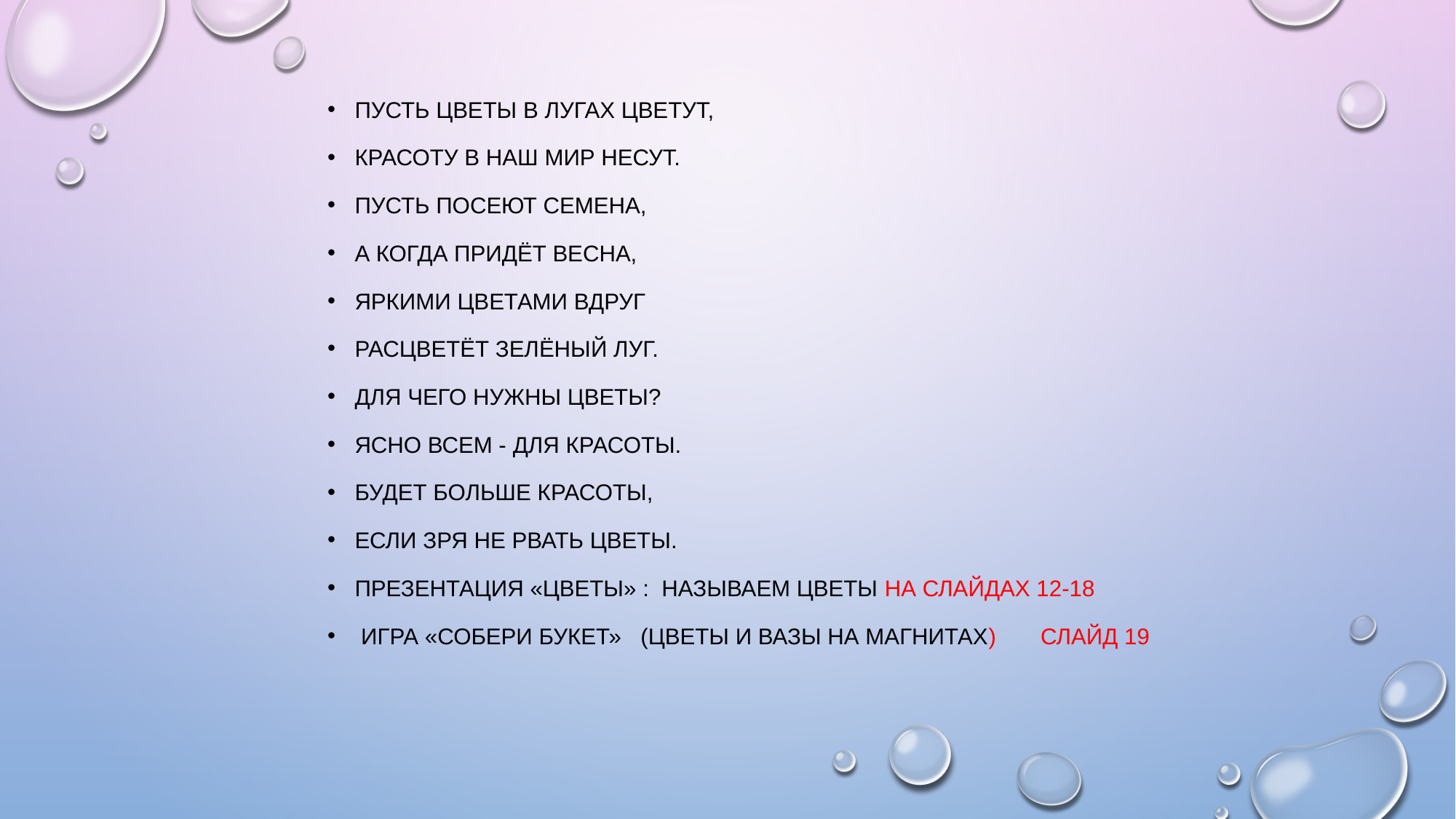

Пусть цветы в лугах цветут,
Красоту в наш мир несут.
Пусть посеют семена,
А когда придёт весна,
Яркими цветами вдруг
Расцветёт зелёный луг.
Для чего нужны цветы?
Ясно всем - для красоты.
Будет больше красоты,
Если зря не рвать цветы.
Презентация «ЦВЕТЫ» :  Называем цветы на слайдах 12-18
 ИГРА «СОБЕРИ БУКЕТ»   (Цветы и вазы на магнитах)       Слайд 19